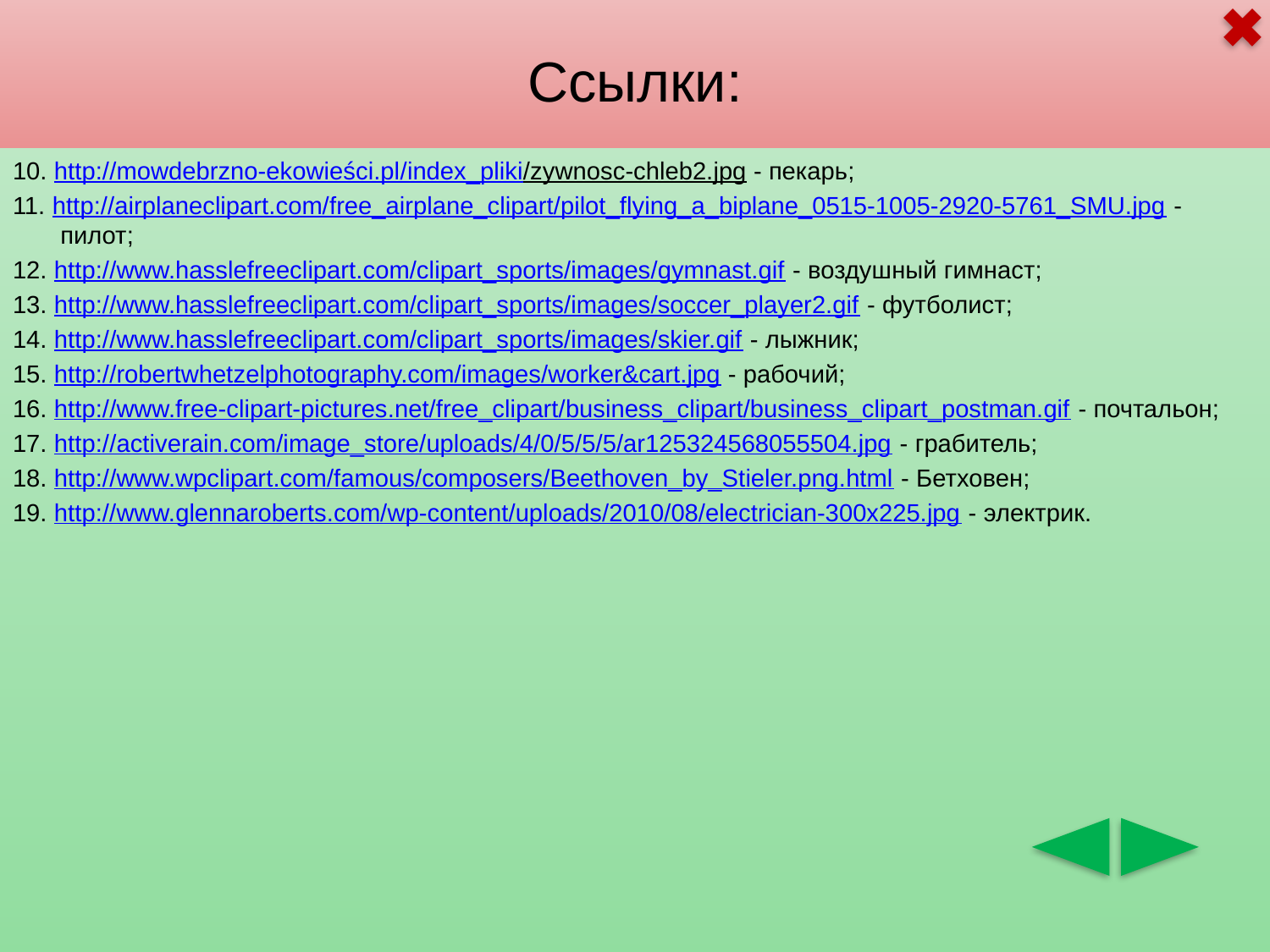

# Ссылки:

10. http://mowdebrzno-ekowieści.pl/index_pliki/zywnosc-chleb2.jpg - пекарь;
11. http://airplaneclipart.com/free_airplane_clipart/pilot_flying_a_biplane_0515-1005-2920-5761_SMU.jpg - пилот;
12. http://www.hasslefreeclipart.com/clipart_sports/images/gymnast.gif - воздушный гимнаст;
13. http://www.hasslefreeclipart.com/clipart_sports/images/soccer_player2.gif - футболист;
14. http://www.hasslefreeclipart.com/clipart_sports/images/skier.gif - лыжник;
15. http://robertwhetzelphotography.com/images/worker&cart.jpg - рабочий;
16. http://www.free-clipart-pictures.net/free_clipart/business_clipart/business_clipart_postman.gif - почтальон;
17. http://activerain.com/image_store/uploads/4/0/5/5/5/ar125324568055504.jpg - грабитель;
18. http://www.wpclipart.com/famous/composers/Beethoven_by_Stieler.png.html - Бетховен;
19. http://www.glennaroberts.com/wp-content/uploads/2010/08/electrician-300x225.jpg - электрик.